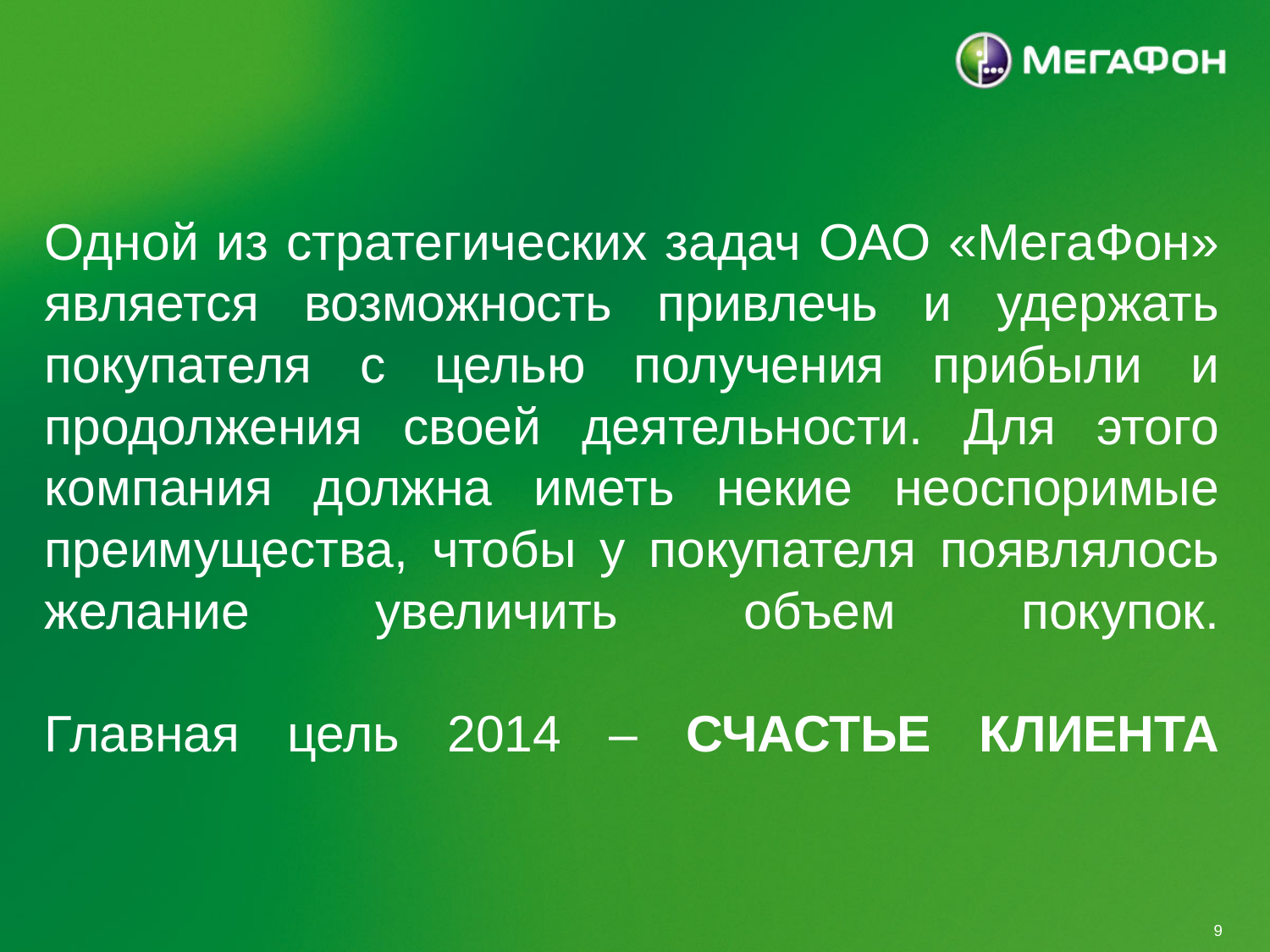

# Одной из стратегических задач ОАО «МегаФон» является возможность привлечь и удержать покупателя с целью получения прибыли и продолжения своей деятельности. Для этого компания должна иметь некие неоспоримые преимущества, чтобы у покупателя появлялось желание увеличить объем покупок. Главная цель 2014 – СЧАСТЬЕ КЛИЕНТА
9